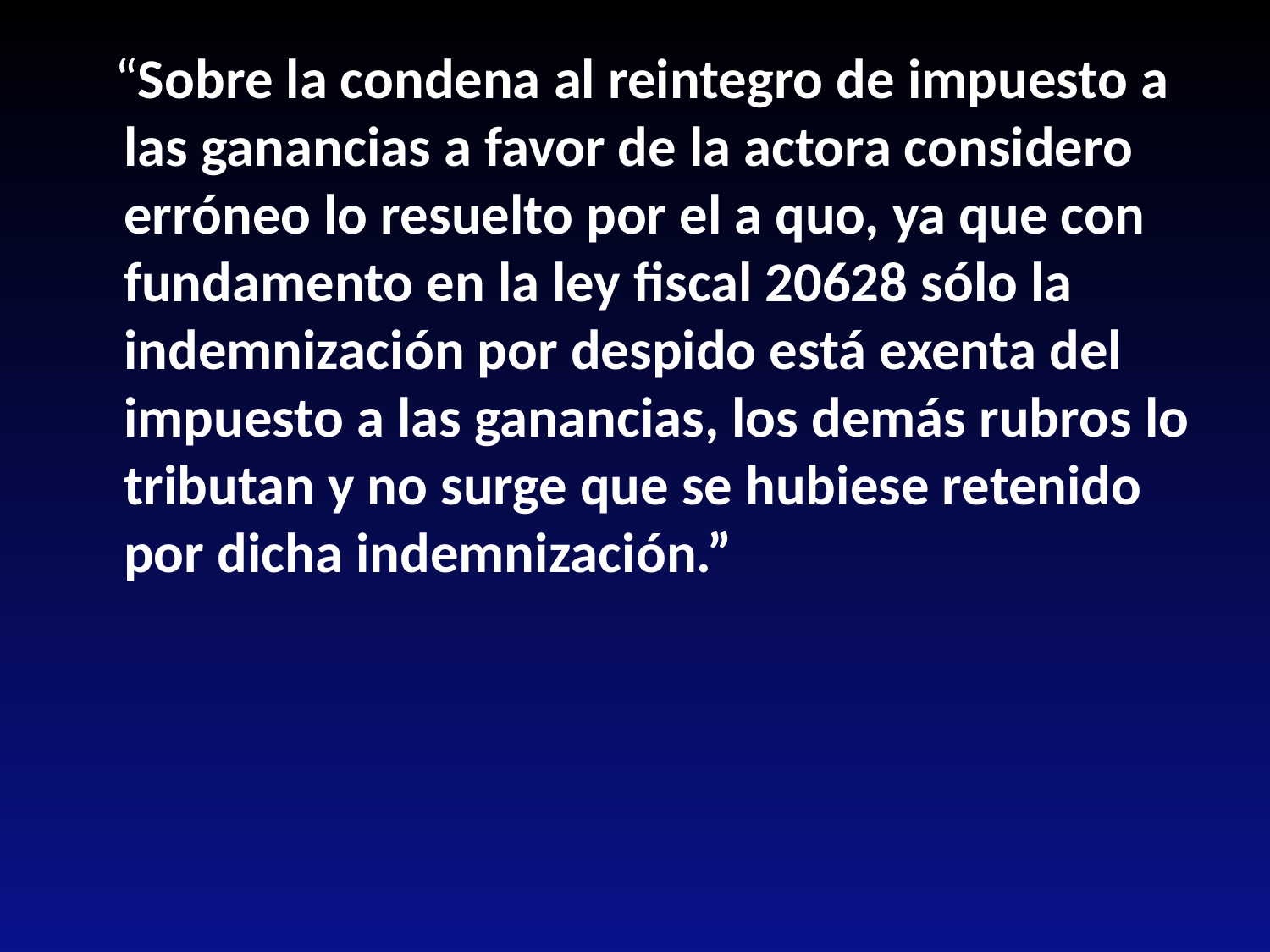

“Sobre la condena al reintegro de impuesto a las ganancias a favor de la actora considero erróneo lo resuelto por el a quo, ya que con fundamento en la ley fiscal 20628 sólo la indemnización por despido está exenta del impuesto a las ganancias, los demás rubros lo tributan y no surge que se hubiese retenido por dicha indemnización.”